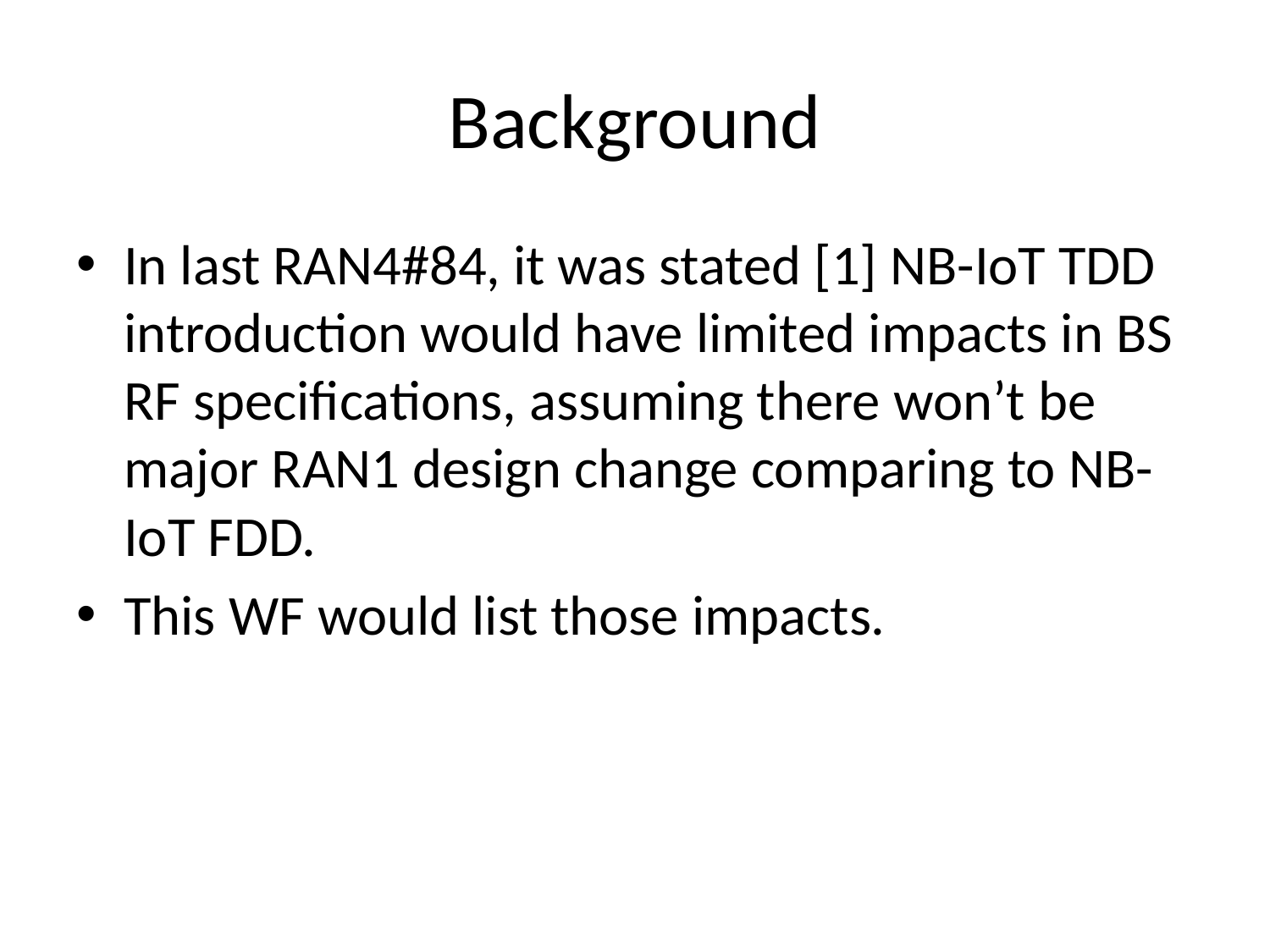

# Background
In last RAN4#84, it was stated [1] NB-IoT TDD introduction would have limited impacts in BS RF specifications, assuming there won’t be major RAN1 design change comparing to NB-IoT FDD.
This WF would list those impacts.